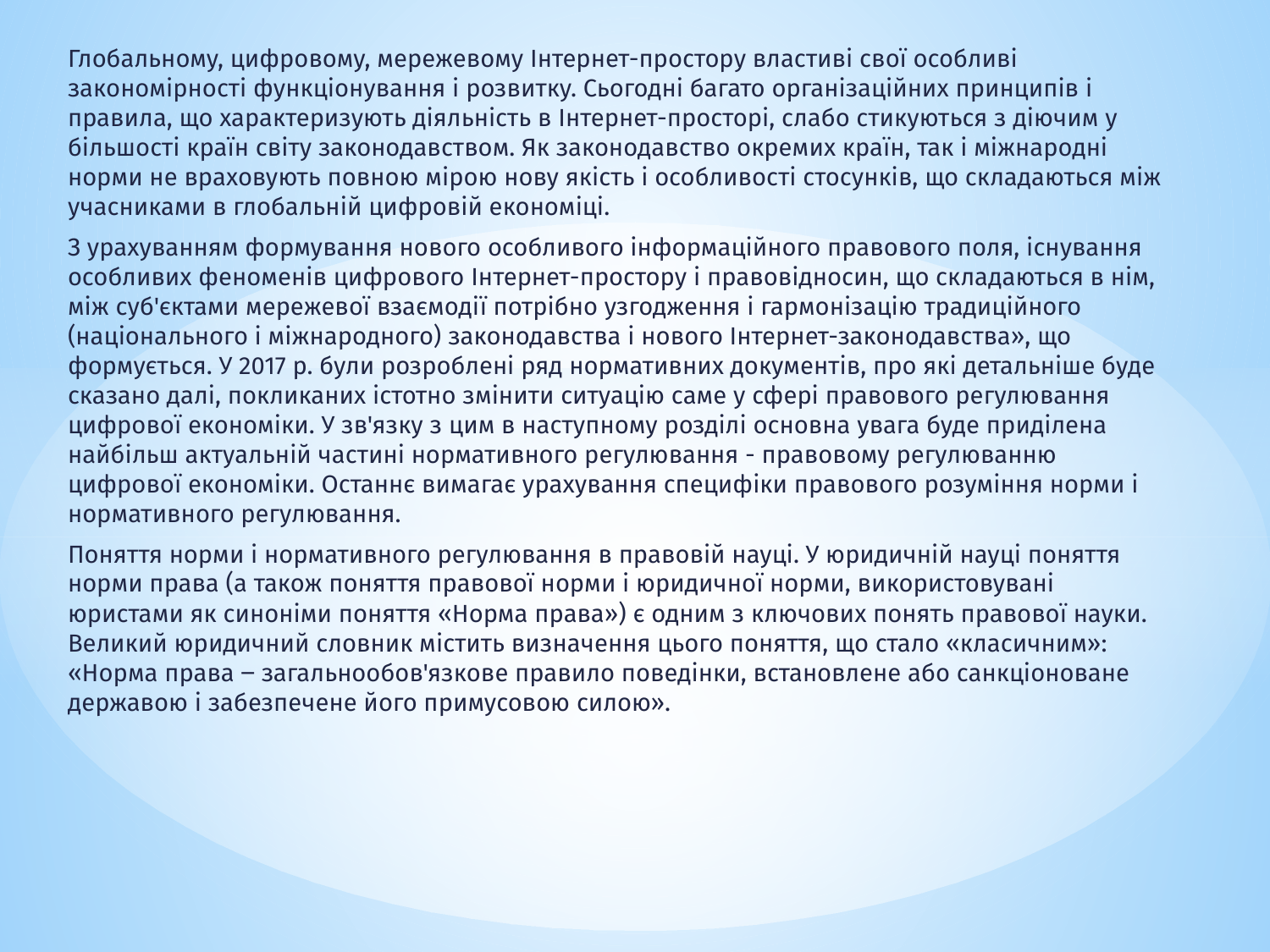

Глобальному, цифровому, мережевому Інтернет-простору властиві свої особливі закономірності функціонування і розвитку. Сьогодні багато організаційних принципів і правила, що характеризують діяльність в Інтернет-просторі, слабо стикуються з діючим у більшості країн світу законодавством. Як законодавство окремих країн, так і міжнародні норми не враховують повною мірою нову якість і особливості стосунків, що складаються між учасниками в глобальній цифровій економіці.
З урахуванням формування нового особливого інформаційного правового поля, існування особливих феноменів цифрового Інтернет-простору і правовідносин, що складаються в нім, між суб'єктами мережевої взаємодії потрібно узгодження і гармонізацію традиційного (національного і міжнародного) законодавства і нового Інтернет-законодавства», що формується. У 2017 р. були розроблені ряд нормативних документів, про які детальніше буде сказано далі, покликаних істотно змінити ситуацію саме у сфері правового регулювання цифрової економіки. У зв'язку з цим в наступному розділі основна увага буде приділена найбільш актуальній частині нормативного регулювання - правовому регулюванню цифрової економіки. Останнє вимагає урахування специфіки правового розуміння норми і нормативного регулювання.
Поняття норми і нормативного регулювання в правовій науці. У юридичній науці поняття норми права (а також поняття правової норми і юридичної норми, використовувані юристами як синоніми поняття «Норма права») є одним з ключових понять правової науки. Великий юридичний словник містить визначення цього поняття, що стало «класичним»: «Норма права ‒ загальнообов'язкове правило поведінки, встановлене або санкціоноване державою і забезпечене його примусовою силою».